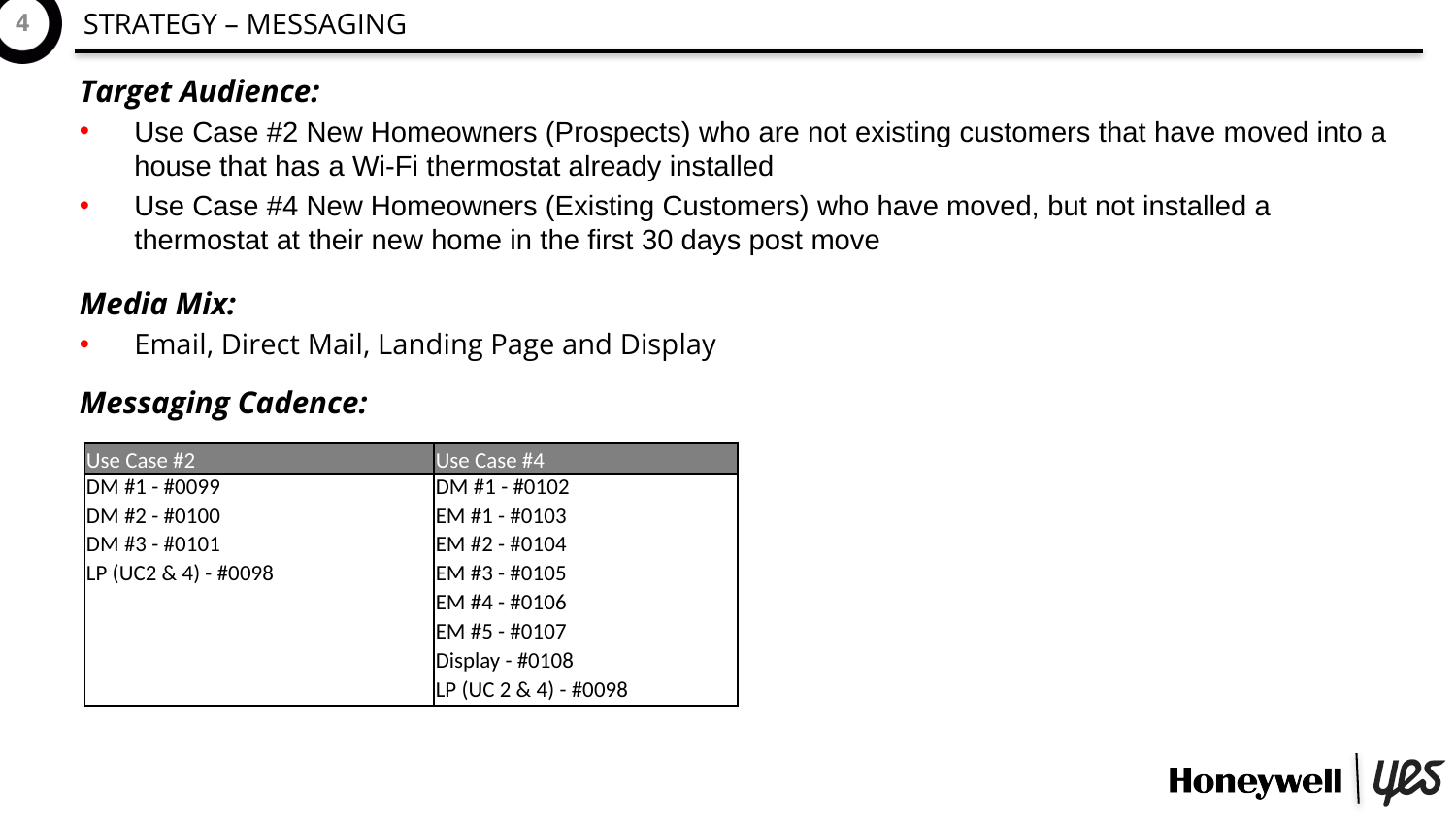

4
 strategy – messaging
Target Audience:
Use Case #2 New Homeowners (Prospects) who are not existing customers that have moved into a house that has a Wi-Fi thermostat already installed
Use Case #4 New Homeowners (Existing Customers) who have moved, but not installed a thermostat at their new home in the first 30 days post move

Media Mix:
Email, Direct Mail, Landing Page and Display

Messaging Cadence:

| Use Case #2 | Use Case #4 |
| --- | --- |
| DM #1 - #0099 | DM #1 - #0102 |
| DM #2 - #0100 | EM #1 - #0103 |
| DM #3 - #0101 | EM #2 - #0104 |
| LP (UC2 & 4) - #0098 | EM #3 - #0105 |
|  | EM #4 - #0106 |
|  | EM #5 - #0107 |
|  | Display - #0108 |
|  | LP (UC 2 & 4) - #0098 |